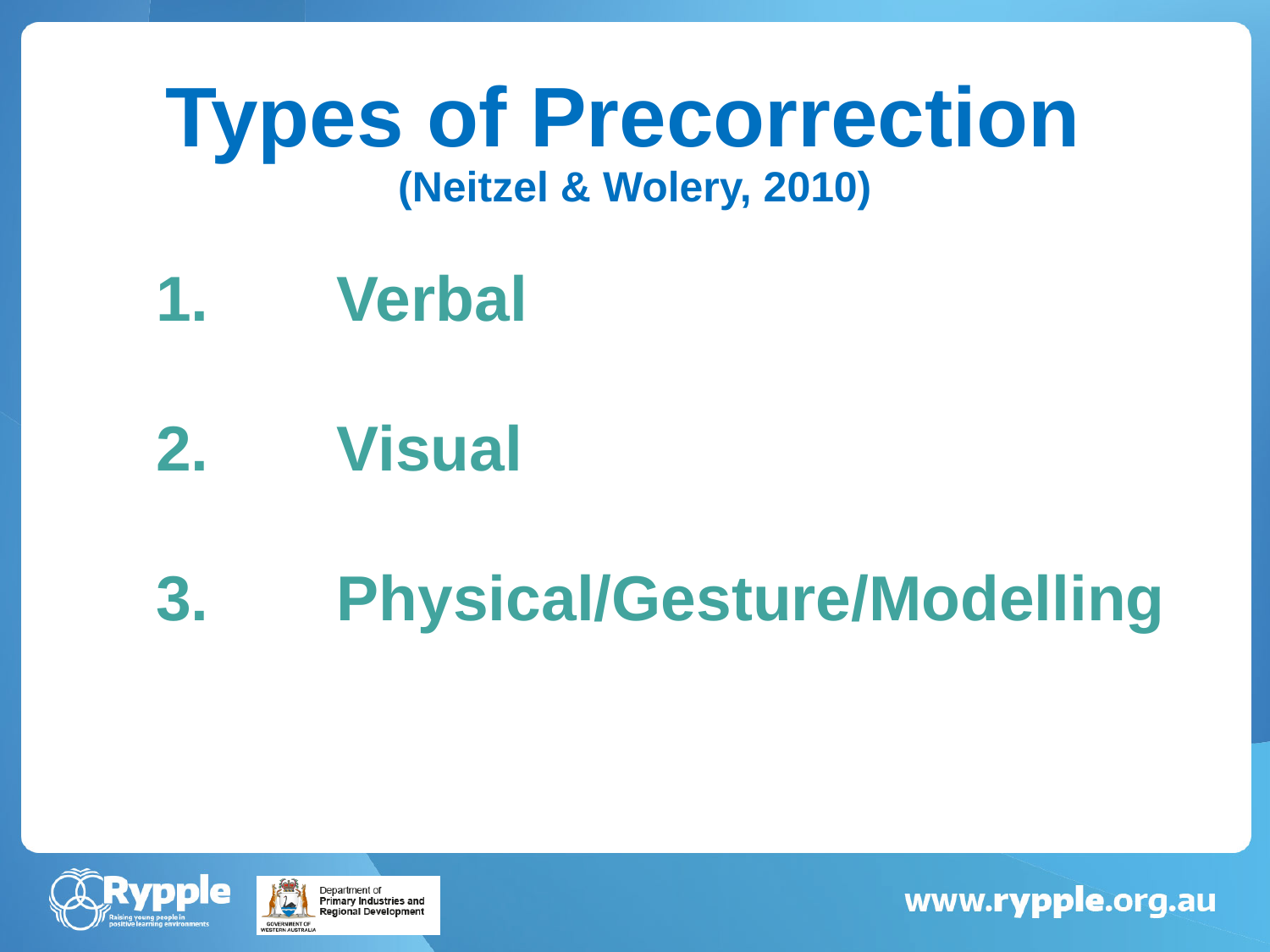

# Types of Precorrection (Neitzel & Wolery, 2010)
Verbal
Visual
Physical/Gesture/Modelling